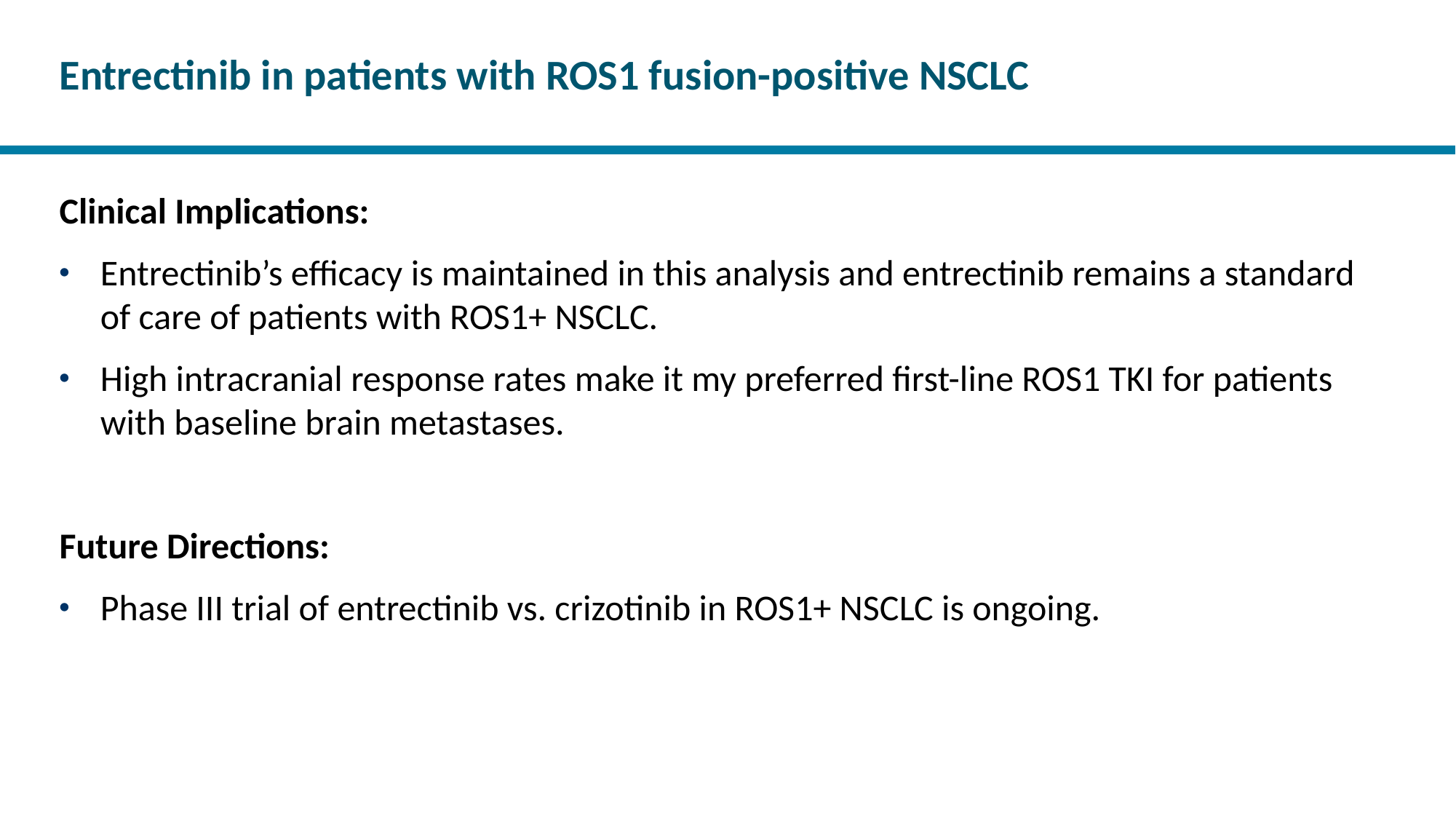

# Entrectinib in patients with ROS1 fusion-positive NSCLC
Clinical Implications:
Entrectinib’s efficacy is maintained in this analysis and entrectinib remains a standard of care of patients with ROS1+ NSCLC.
High intracranial response rates make it my preferred first-line ROS1 TKI for patients with baseline brain metastases.

Future Directions:
Phase III trial of entrectinib vs. crizotinib in ROS1+ NSCLC is ongoing.